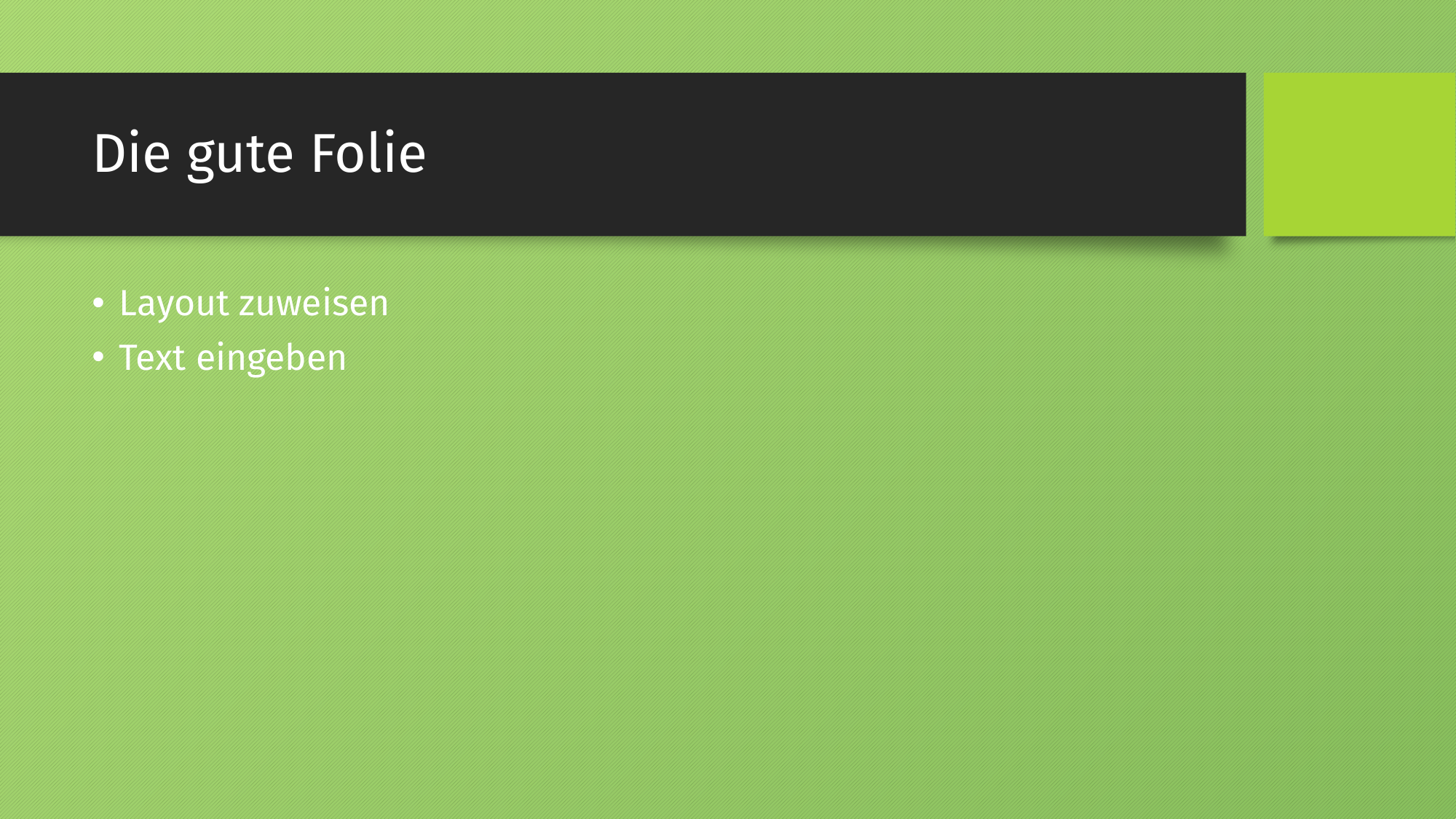

# Die gute Folie
Layout zuweisen
Text eingeben